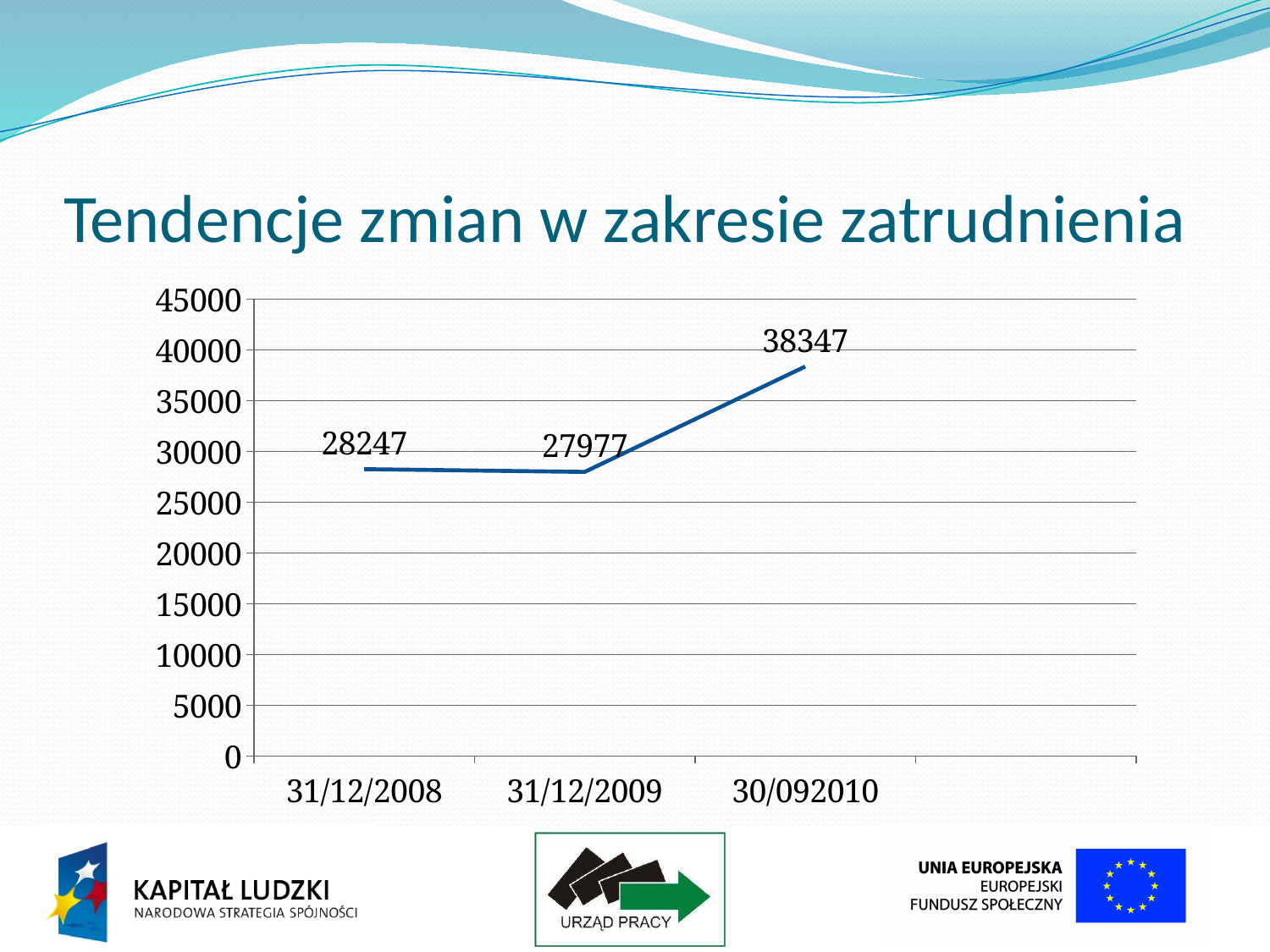

# Tendencje zmian w zakresie zatrudnienia

### Chart

| Category | Seria 1 |
|---|---|
| 31/12/2008 | 28247.0 |
| 31/12/2009 | 27977.0 |
| 30/092010 | 38347.0 |